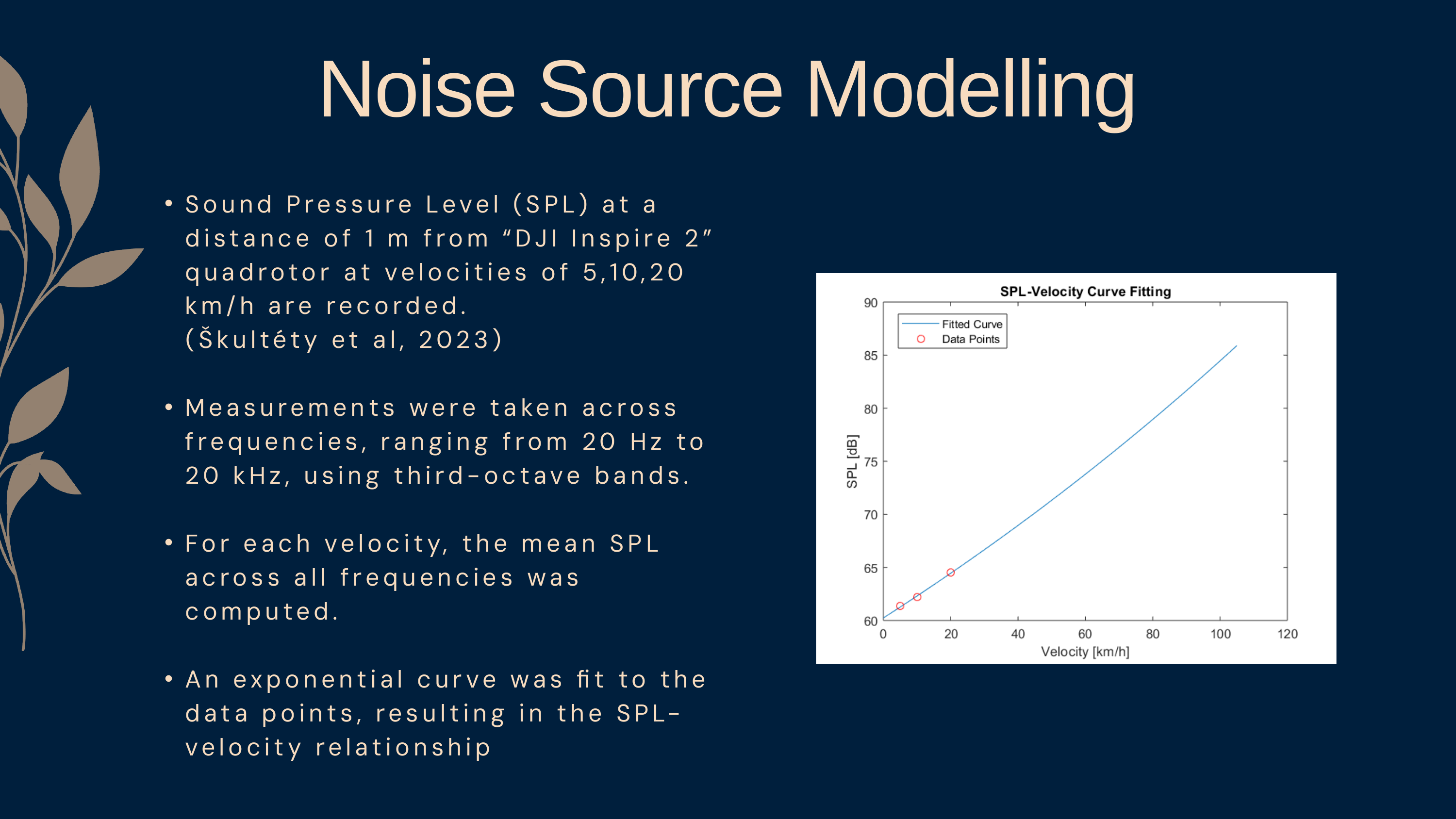

Noise Source Modelling

Sound Pressure Level (SPL) at a distance of 1 m from “DJI Inspire 2” quadrotor at velocities of 5,10,20 km/h are recorded.
    (Škultéty et al, 2023)

Measurements were taken across frequencies, ranging from 20 Hz to 20 kHz, using third-octave bands.

For each velocity, the mean SPL across all frequencies was computed.

An exponential curve was fit to the data points, resulting in the SPL-velocity relationship